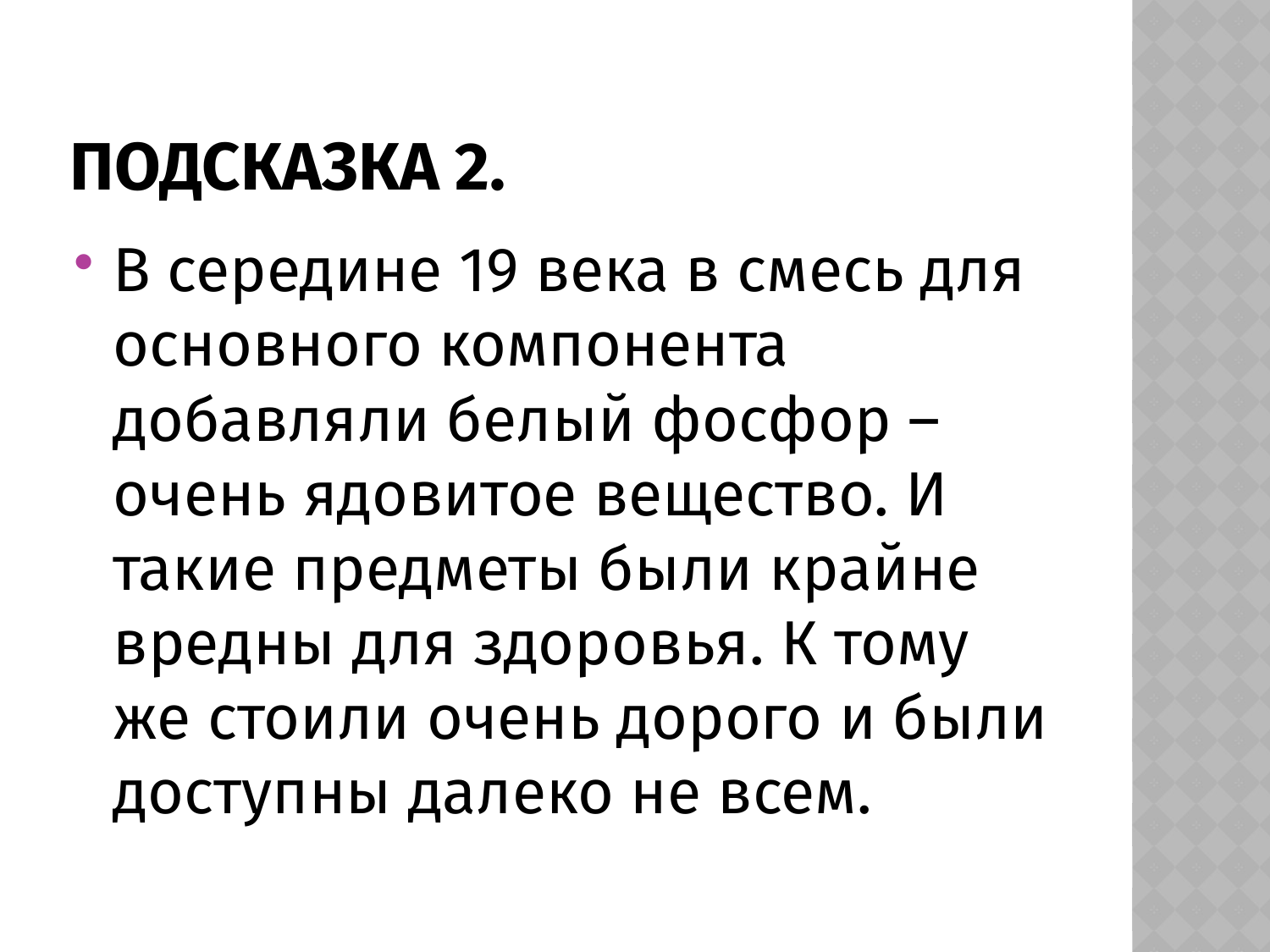

# Подсказка 2.
В середине 19 века в смесь для основного компонента добавляли белый фосфор – очень ядовитое вещество. И такие предметы были крайне вредны для здоровья. К тому же стоили очень дорого и были доступны далеко не всем.